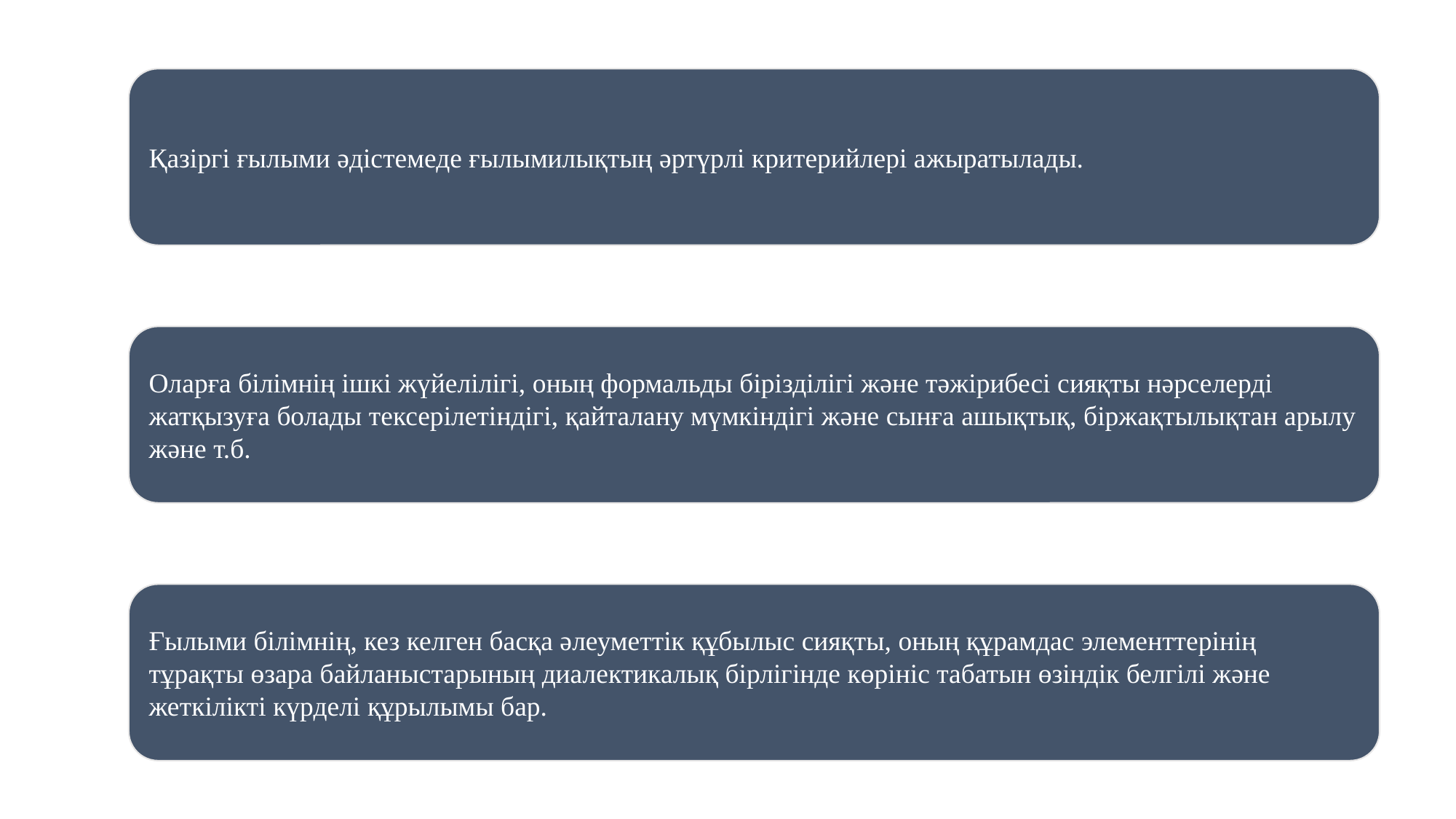

Қазіргі ғылыми әдістемеде ғылымилықтың әртүрлі критерийлері ажыратылады.
Оларға білімнің ішкі жүйелілігі, оның формальды бірізділігі және тәжірибесі сияқты нәрселерді жатқызуға болады тексерілетіндігі, қайталану мүмкіндігі және сынға ашықтық, біржақтылықтан арылу және т.б.
Ғылыми білімнің, кез келген басқа әлеуметтік құбылыс сияқты, оның құрамдас элементтерінің тұрақты өзара байланыстарының диалектикалық бірлігінде көрініс табатын өзіндік белгілі және жеткілікті күрделі құрылымы бар.